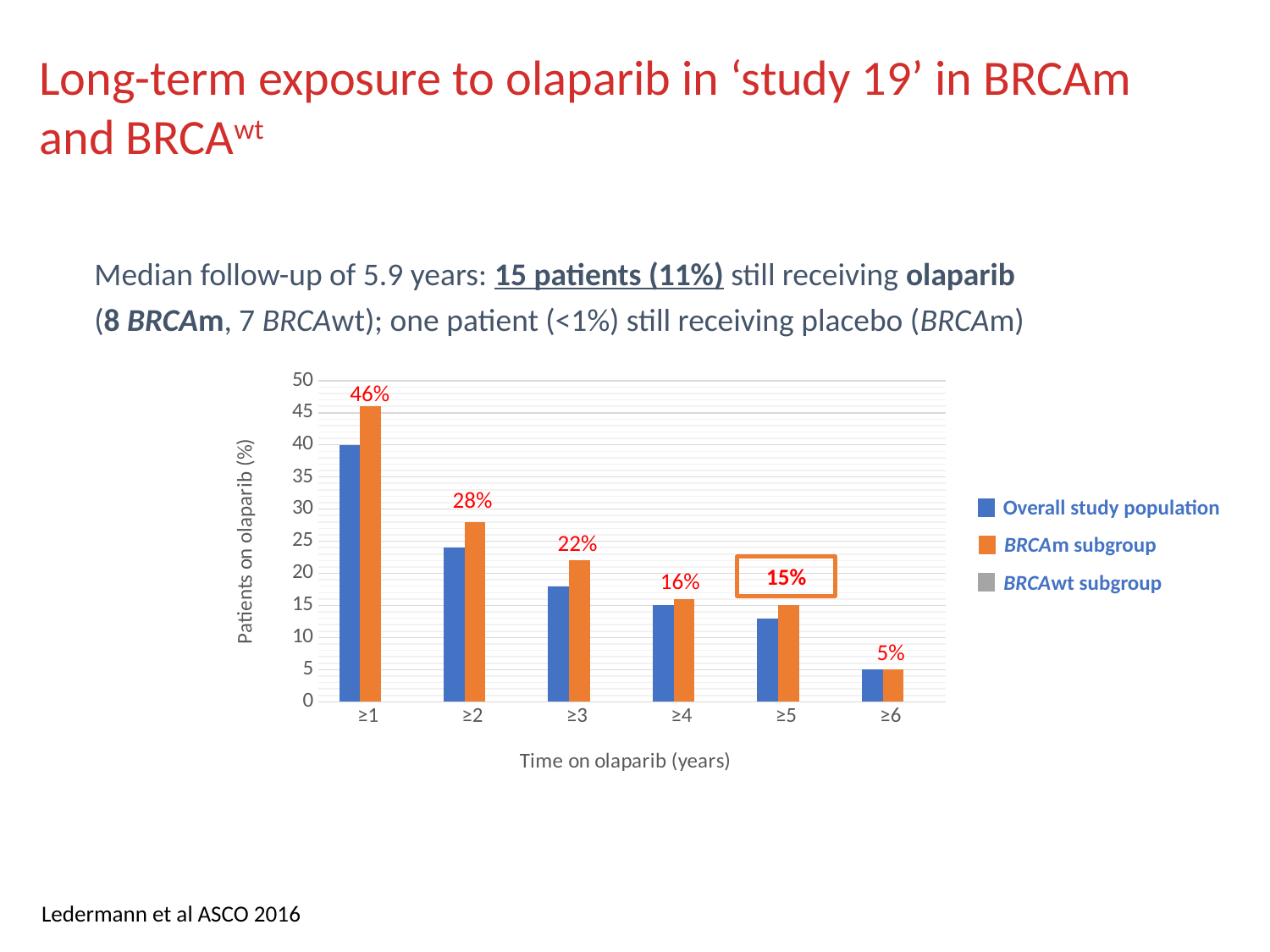

# Long-term exposure to olaparib in ‘study 19’ in BRCAm and BRCAwt
Median follow-up of 5.9 years: 15 patients (11%) still receiving olaparib
(8 BRCAm, 7 BRCAwt); one patient (<1%) still receiving placebo (BRCAm)

### Chart

| Category | Overall study population | BRCAm subgroup | BRCAwt subgroup |
|---|---|---|---|
| ≥1  | 40.0 | 46.0 | None |
| ≥2  | 24.0 | 28.0 | None |
| ≥3  | 18.0 | 22.0 | None |
| ≥4  | 15.0 | 16.0 | None |
| ≥5  | 13.0 | 15.0 | None |
| ≥6  | 5.0 | 5.0 | None |
46%
28%
Overall study population

BRCAm subgroup

BRCAwt subgroup

22%
15%
16%
5%
Ledermann et al ASCO 2016